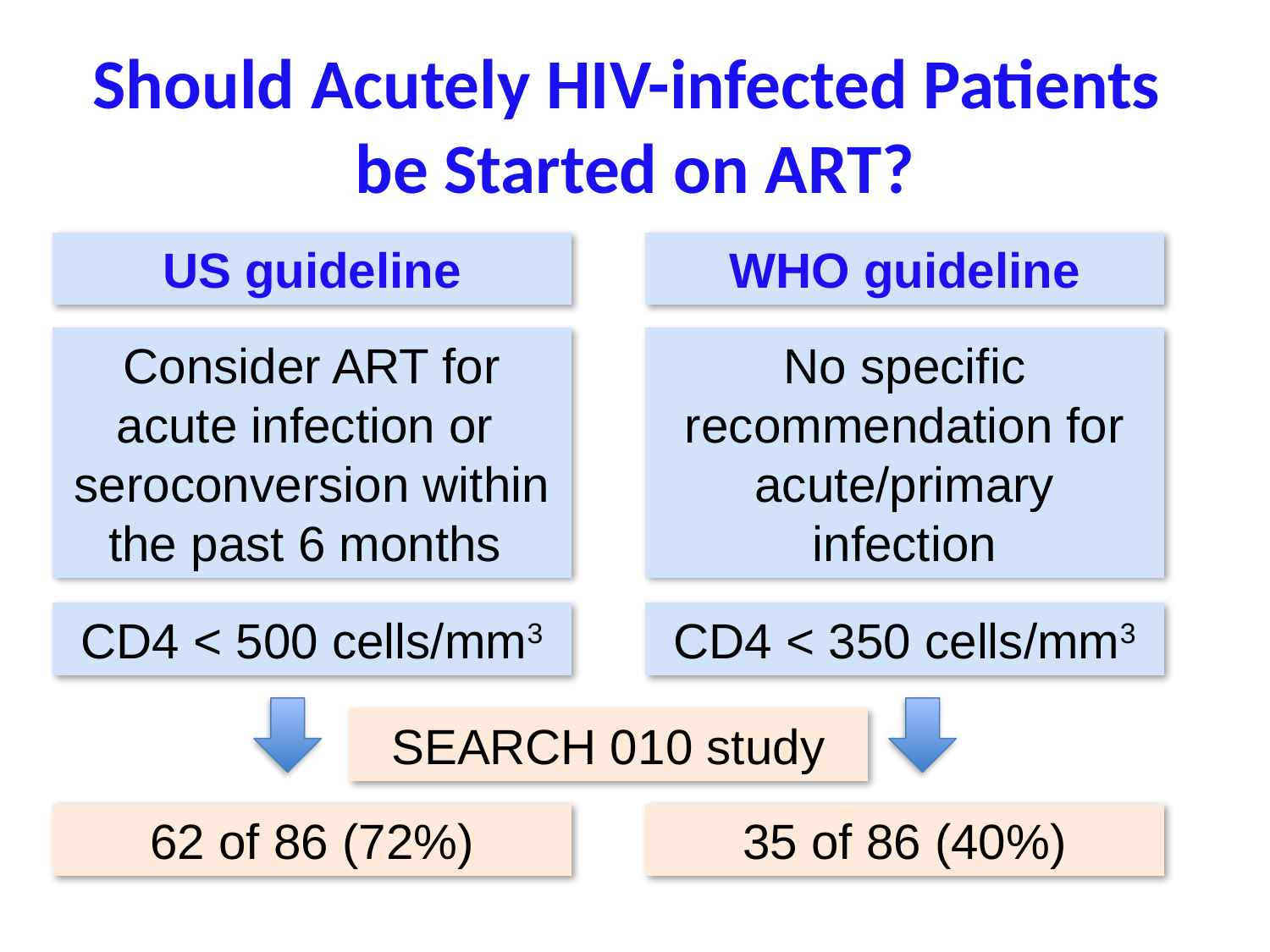

# Should Acutely HIV-infected Patients be Started on ART?
US guideline
WHO guideline
Consider ART for acute infection or
seroconversion within the past 6 months
No specific recommendation for acute/primary infection
CD4 < 500 cells/mm3
CD4 < 350 cells/mm3

SEARCH 010 study
62 of 86 (72%)
35 of 86 (40%)